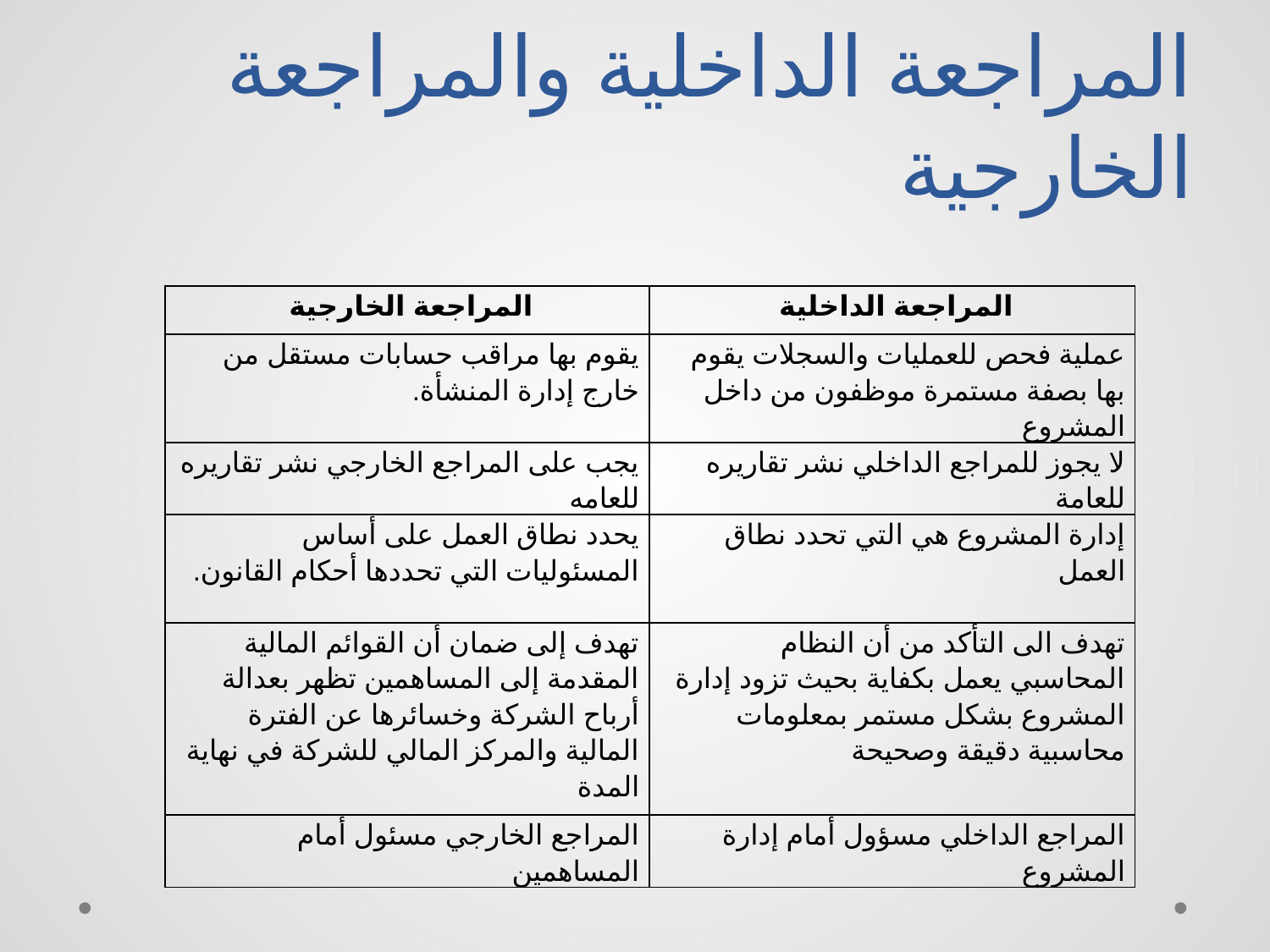

# المراجعة الداخلية والمراجعة الخارجية
| المراجعة الخارجية | المراجعة الداخلية |
| --- | --- |
| يقوم بها مراقب حسابات مستقل من خارج إدارة المنشأة. | عملية فحص للعمليات والسجلات يقوم بها بصفة مستمرة موظفون من داخل المشروع |
| يجب على المراجع الخارجي نشر تقاريره للعامه | لا يجوز للمراجع الداخلي نشر تقاريره للعامة |
| يحدد نطاق العمل على أساس المسئوليات التي تحددها أحكام القانون. | إدارة المشروع هي التي تحدد نطاق العمل |
| تهدف إلى ضمان أن القوائم المالية المقدمة إلى المساهمين تظهر بعدالة أرباح الشركة وخسائرها عن الفترة المالية والمركز المالي للشركة في نهاية المدة | تهدف الى التأكد من أن النظام المحاسبي يعمل بكفاية بحيث تزود إدارة المشروع بشكل مستمر بمعلومات محاسبية دقيقة وصحيحة |
| المراجع الخارجي مسئول أمام المساهمين | المراجع الداخلي مسؤول أمام إدارة المشروع |